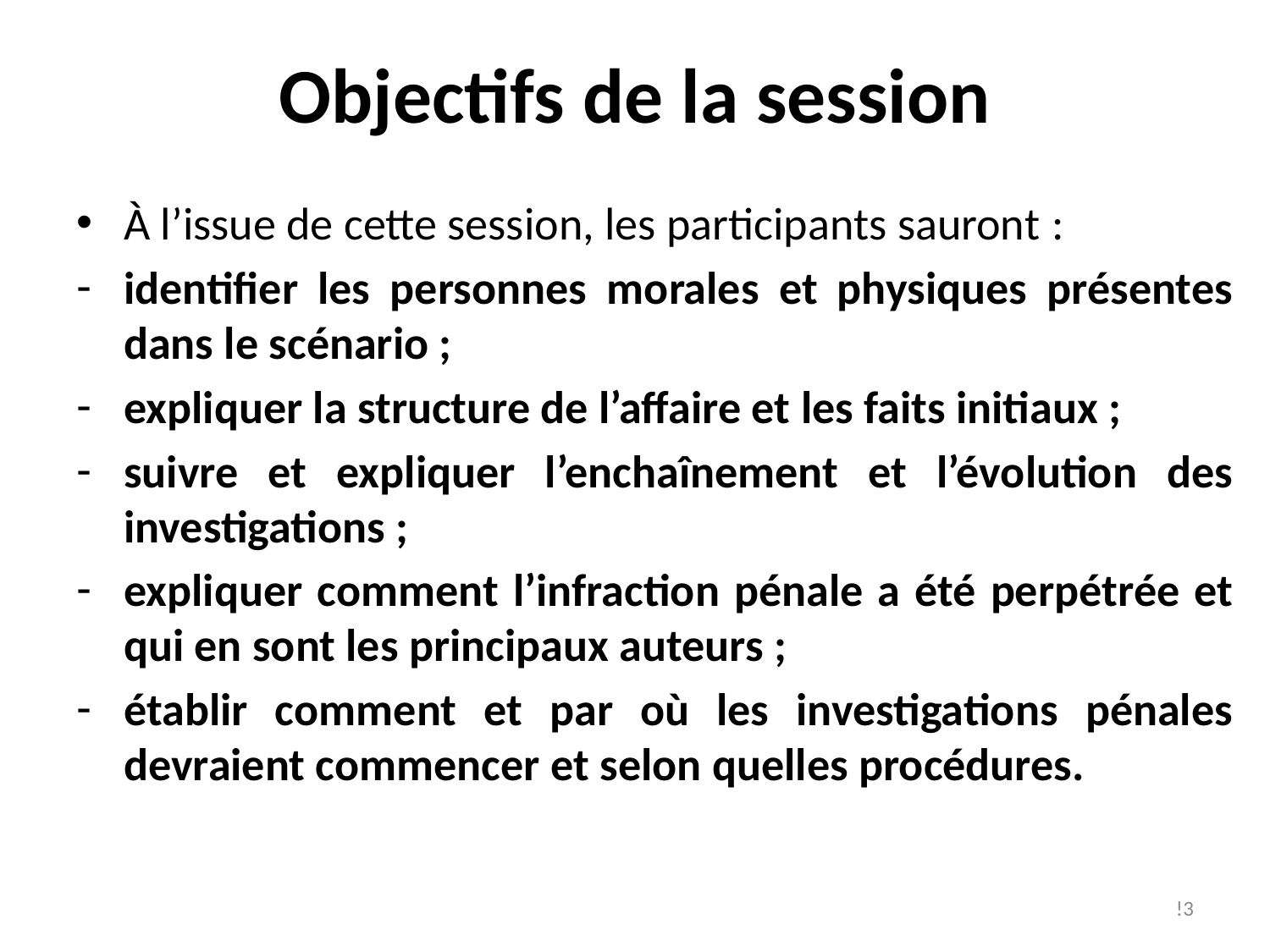

# Objectifs de la session
À l’issue de cette session, les participants sauront :
identifier les personnes morales et physiques présentes dans le scénario ;
expliquer la structure de l’affaire et les faits initiaux ;
suivre et expliquer l’enchaînement et l’évolution des investigations ;
expliquer comment l’infraction pénale a été perpétrée et qui en sont les principaux auteurs ;
établir comment et par où les investigations pénales devraient commencer et selon quelles procédures.

!3